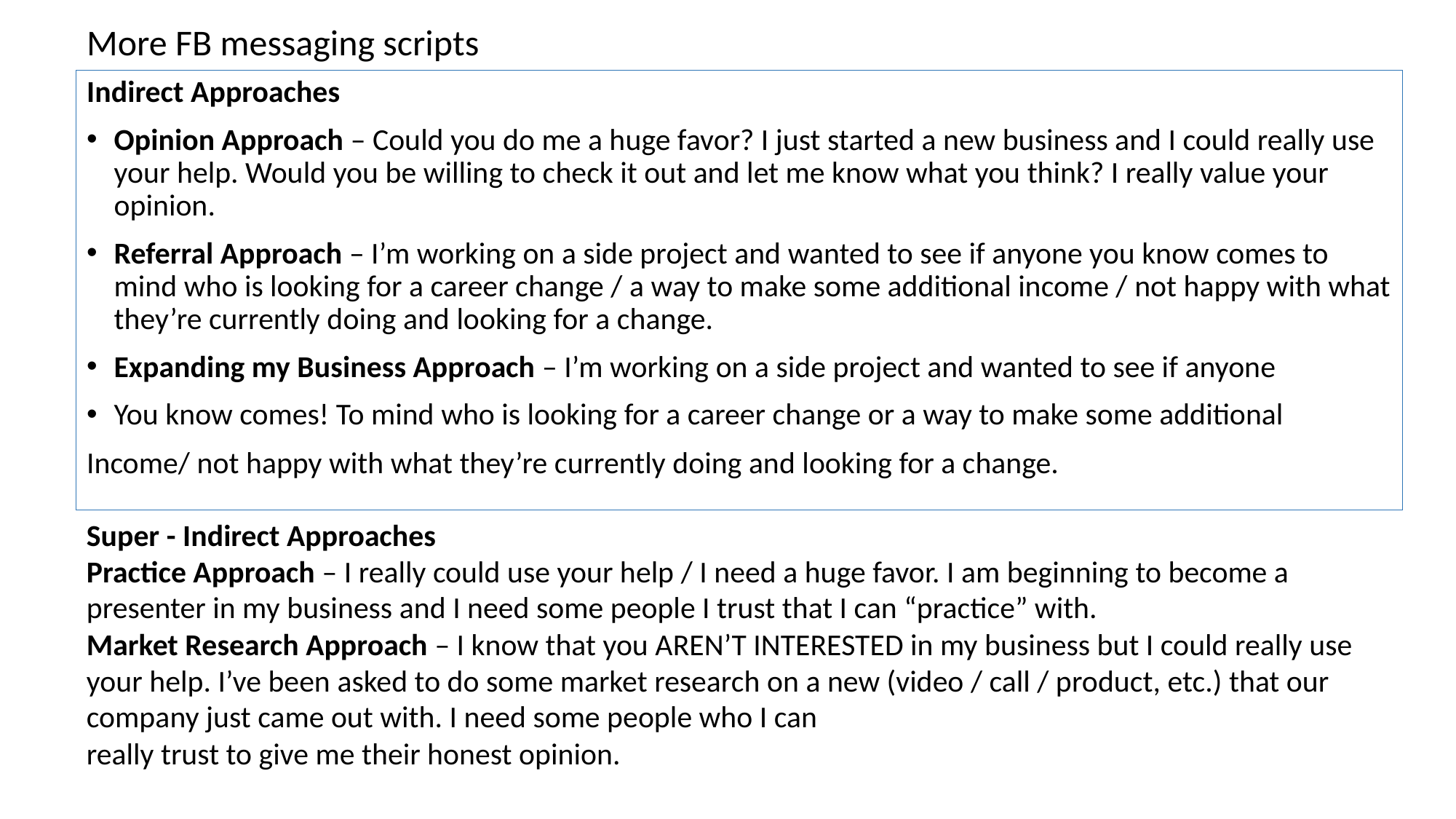

# More FB messaging scripts
Indirect Approaches
Opinion Approach – Could you do me a huge favor? I just started a new business and I could really use your help. Would you be willing to check it out and let me know what you think? I really value your opinion.
Referral Approach – I’m working on a side project and wanted to see if anyone you know comes to mind who is looking for a career change / a way to make some additional income / not happy with what they’re currently doing and looking for a change.
Expanding my Business Approach – I’m working on a side project and wanted to see if anyone
You know comes! To mind who is looking for a career change or a way to make some additional
Income/ not happy with what they’re currently doing and looking for a change.
Super - Indirect Approaches
Practice Approach – I really could use your help / I need a huge favor. I am beginning to become a presenter in my business and I need some people I trust that I can “practice” with.
Market Research Approach – I know that you AREN’T INTERESTED in my business but I could really use your help. I’ve been asked to do some market research on a new (video / call / product, etc.) that our company just came out with. I need some people who I can
really trust to give me their honest opinion.